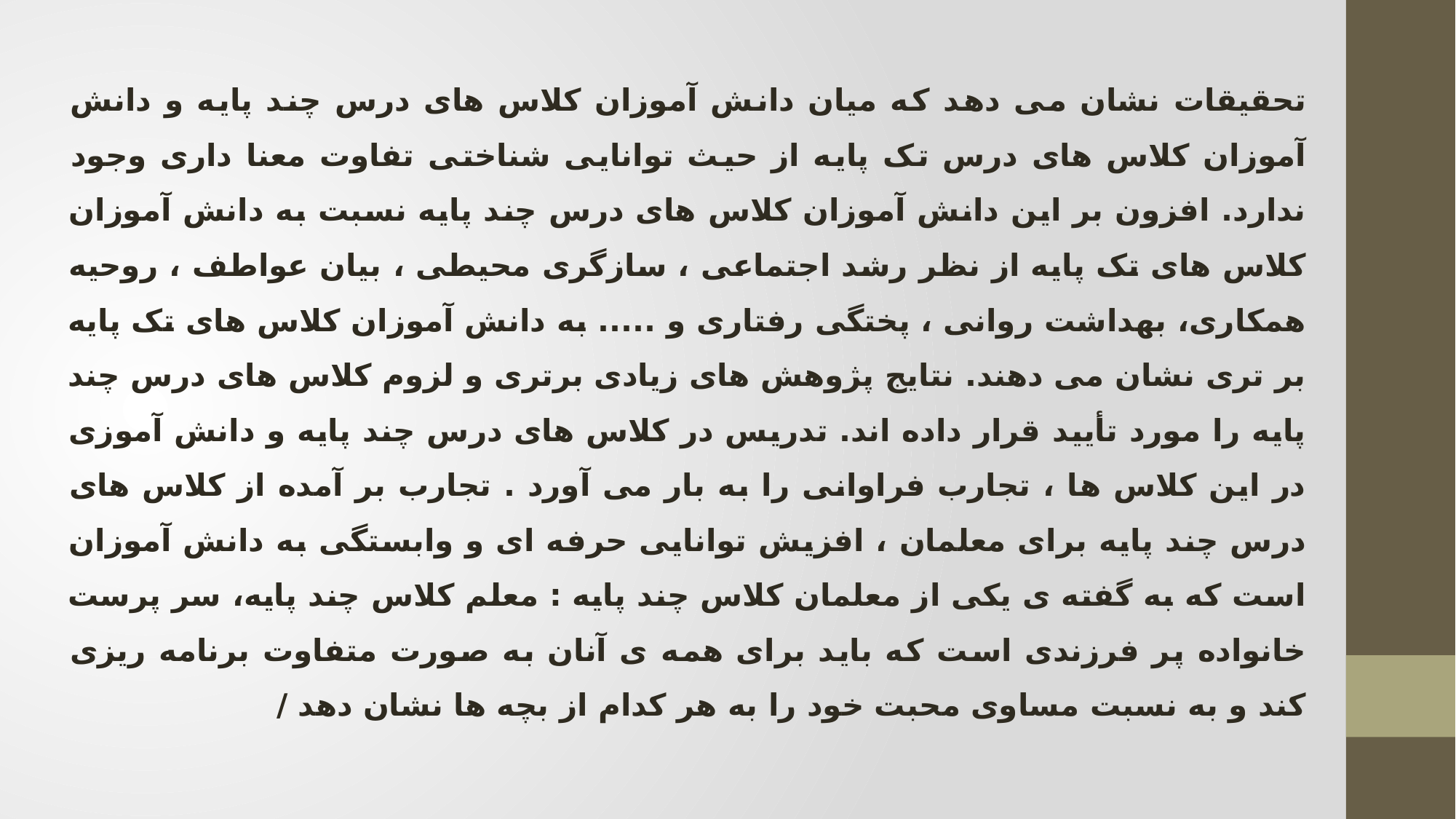

تحقیقات نشان می دهد که میان دانش آموزان کلاس های درس چند پایه و دانش آموزان کلاس های درس تک پایه از حیث توانایی شناختی تفاوت معنا داری وجود ندارد. افزون بر این دانش آموزان کلاس های درس چند پایه نسبت به دانش آموزان کلاس های تک پایه از نظر رشد اجتماعی ، سازگری محیطی ، بیان عواطف ، روحیه همکاری، بهداشت روانی ، پختگی رفتاری و ..... به دانش آموزان کلاس های تک پایه بر تری نشان می دهند. نتایج پژوهش های زیادی برتری و لزوم کلاس های درس چند پایه را مورد تأیید قرار داده اند. تدریس در کلاس های درس چند پایه و دانش آموزی در این کلاس ها ، تجارب فراوانی را به بار می آورد . تجارب بر آمده از کلاس های درس چند پایه برای معلمان ، افزیش توانایی حرفه ای و وابستگی به دانش آموزان است که به گفته ی یکی از معلمان کلاس چند پایه : معلم کلاس چند پایه، سر پرست خانواده پر فرزندی است که باید برای همه ی آنان به صورت متفاوت برنامه ریزی کند و به نسبت مساوی محبت خود را به هر کدام از بچه ها نشان دهد /